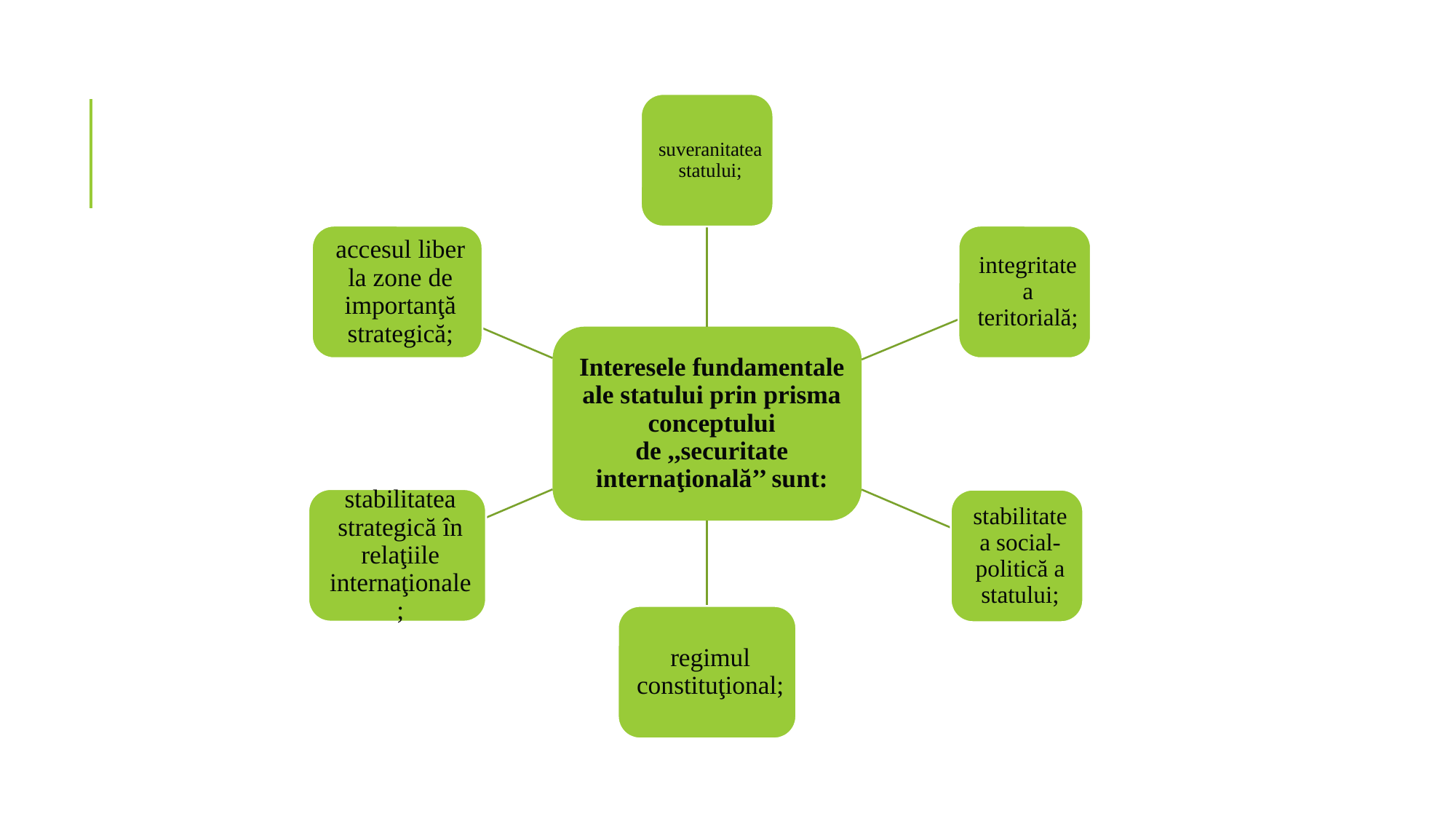

Interesele fundamentale ale statului prin prisma conceptului de ,,securitate internaţională’’ sunt:
suveranitatea statului;
integritatea teritorială;
stabilitatea social-politică a statului;
regimul constituţional;
stabilitatea strategică în relaţiile internaţionale;
accesul liber la zone de importanţă strategică;